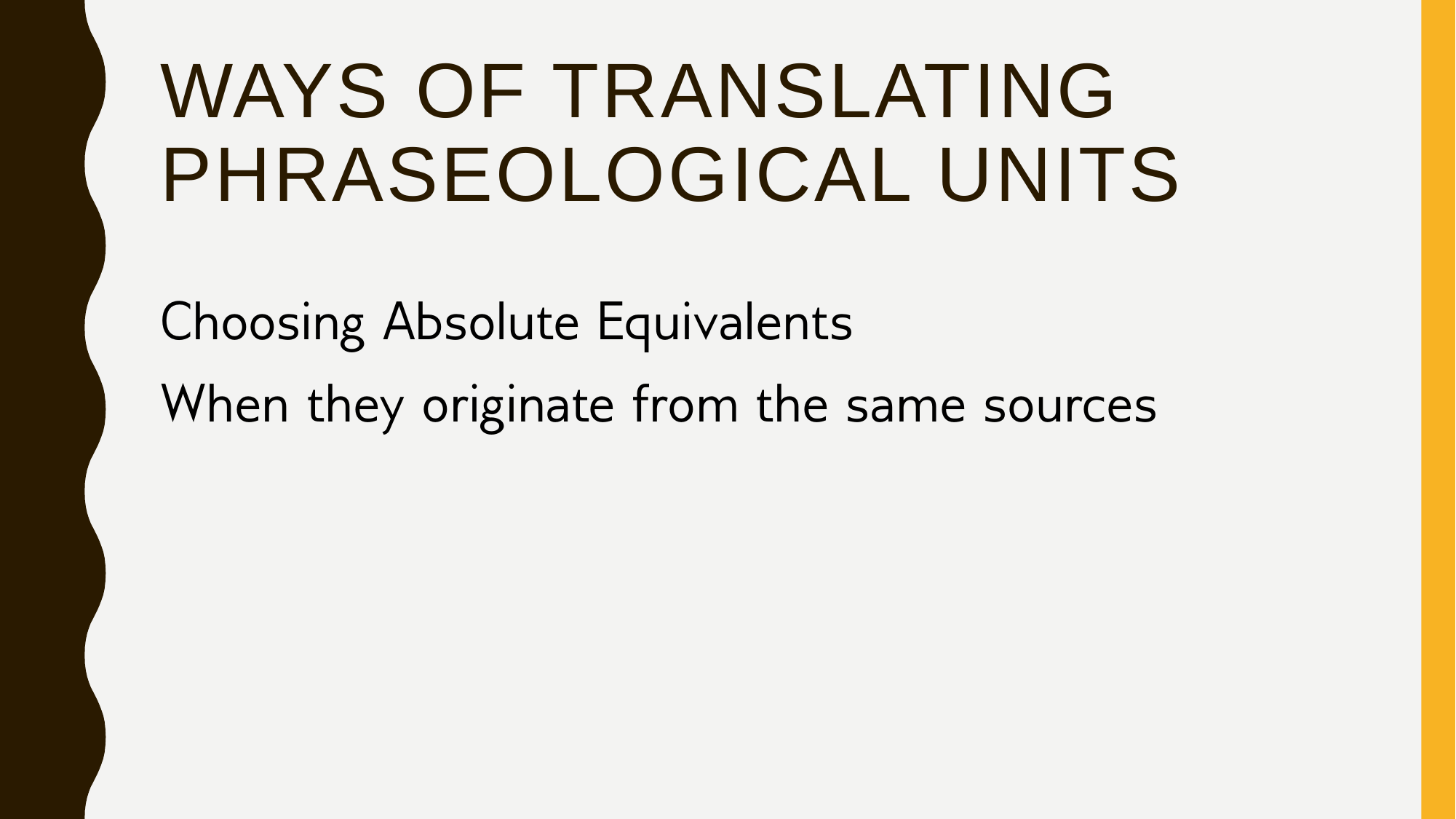

# ways of translating Phraseological units
Choosing Absolute Equivalents
When they originate from the same sources